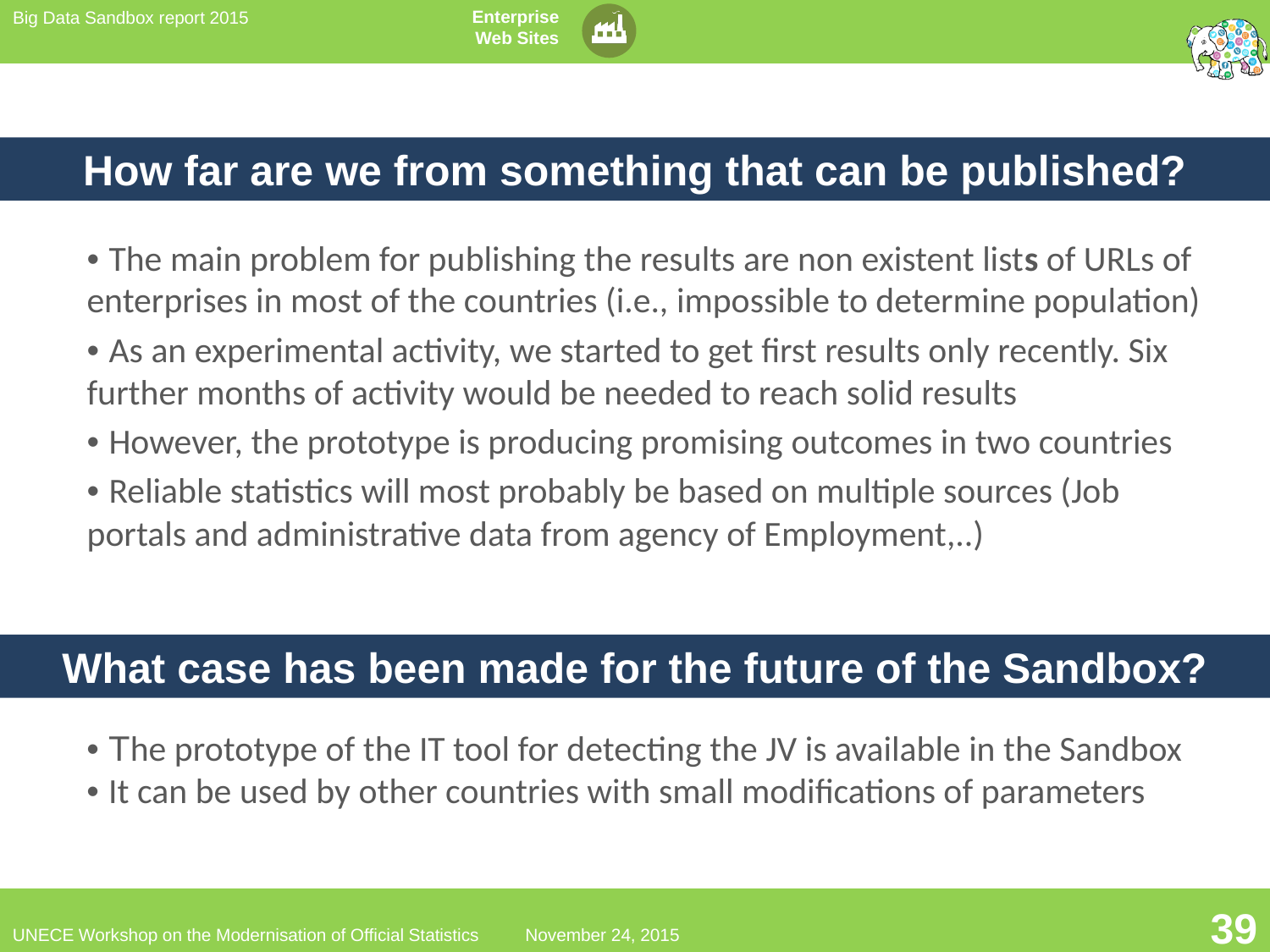

How far are we from something that can be published?

• The main problem for publishing the results are non existent lists of URLs of enterprises in most of the countries (i.e., impossible to determine population)
• As an experimental activity, we started to get first results only recently. Six further months of activity would be needed to reach solid results
• However, the prototype is producing promising outcomes in two countries
• Reliable statistics will most probably be based on multiple sources (Job portals and administrative data from agency of Employment,..)
3
What case has been made for the future of the Sandbox?

• The prototype of the IT tool for detecting the JV is available in the Sandbox
• It can be used by other countries with small modifications of parameters

39